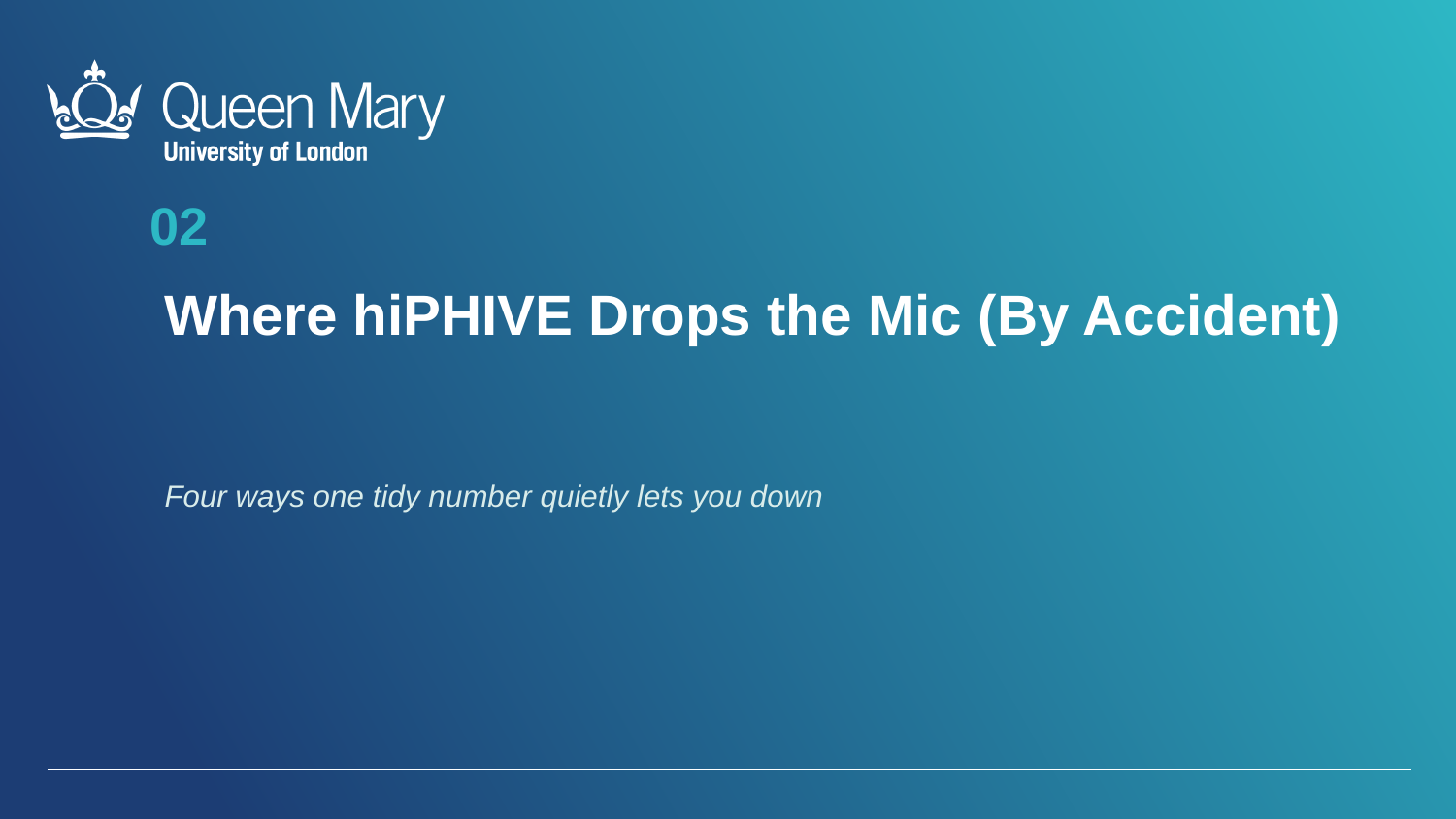

02
Where hiPHIVE Drops the Mic (By Accident)
Four ways one tidy number quietly lets you down